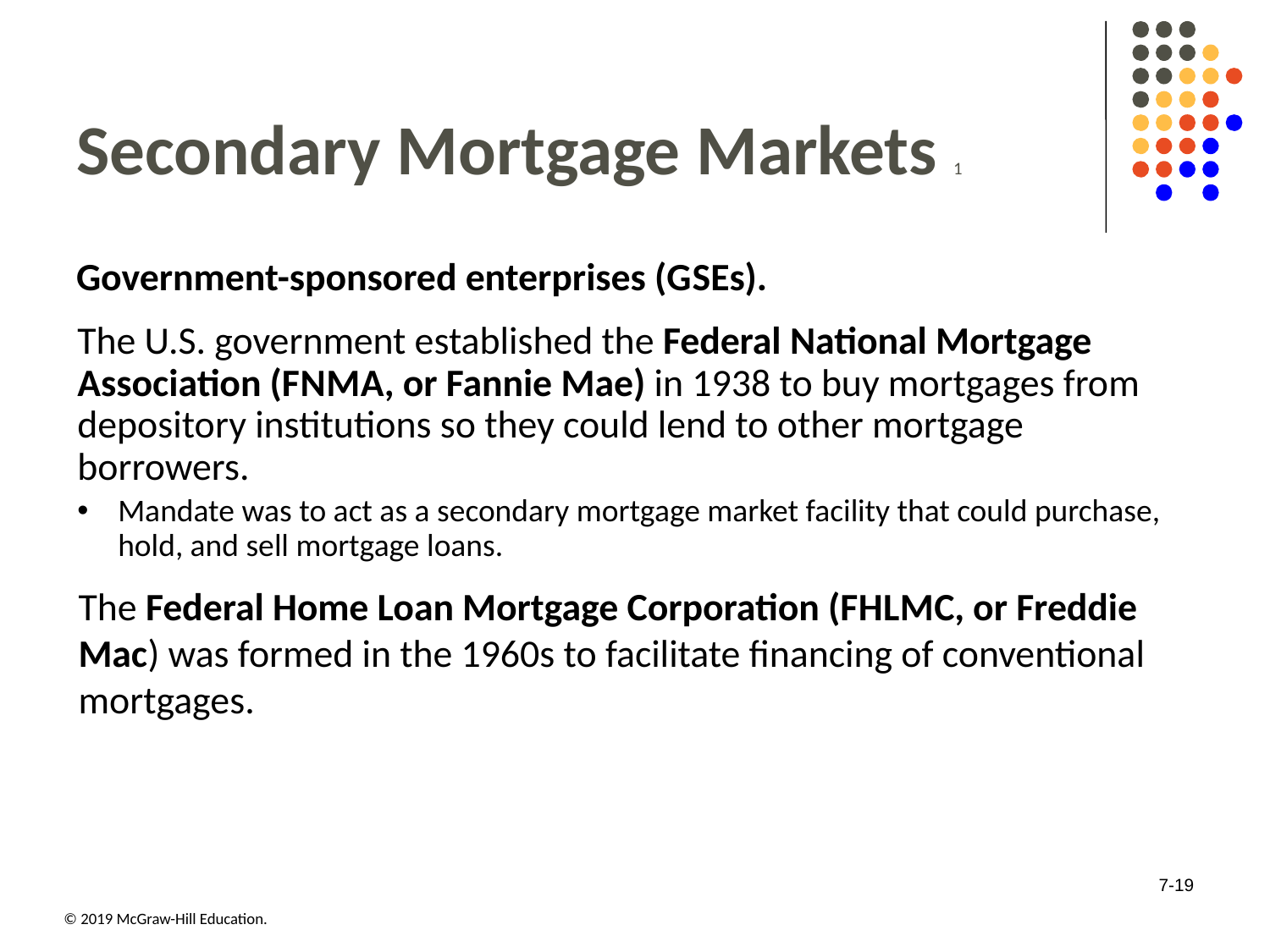

# Secondary Mortgage Markets 1
Government-sponsored enterprises (G S Es).
The U.S. government established the Federal National Mortgage Association (F N M A, or Fannie Mae) in 1938 to buy mortgages from depository institutions so they could lend to other mortgage borrowers.
Mandate was to act as a secondary mortgage market facility that could purchase, hold, and sell mortgage loans.
The Federal Home Loan Mortgage Corporation (F H L M C, or Freddie Mac) was formed in the 1960s to facilitate financing of conventional mortgages.
7-19